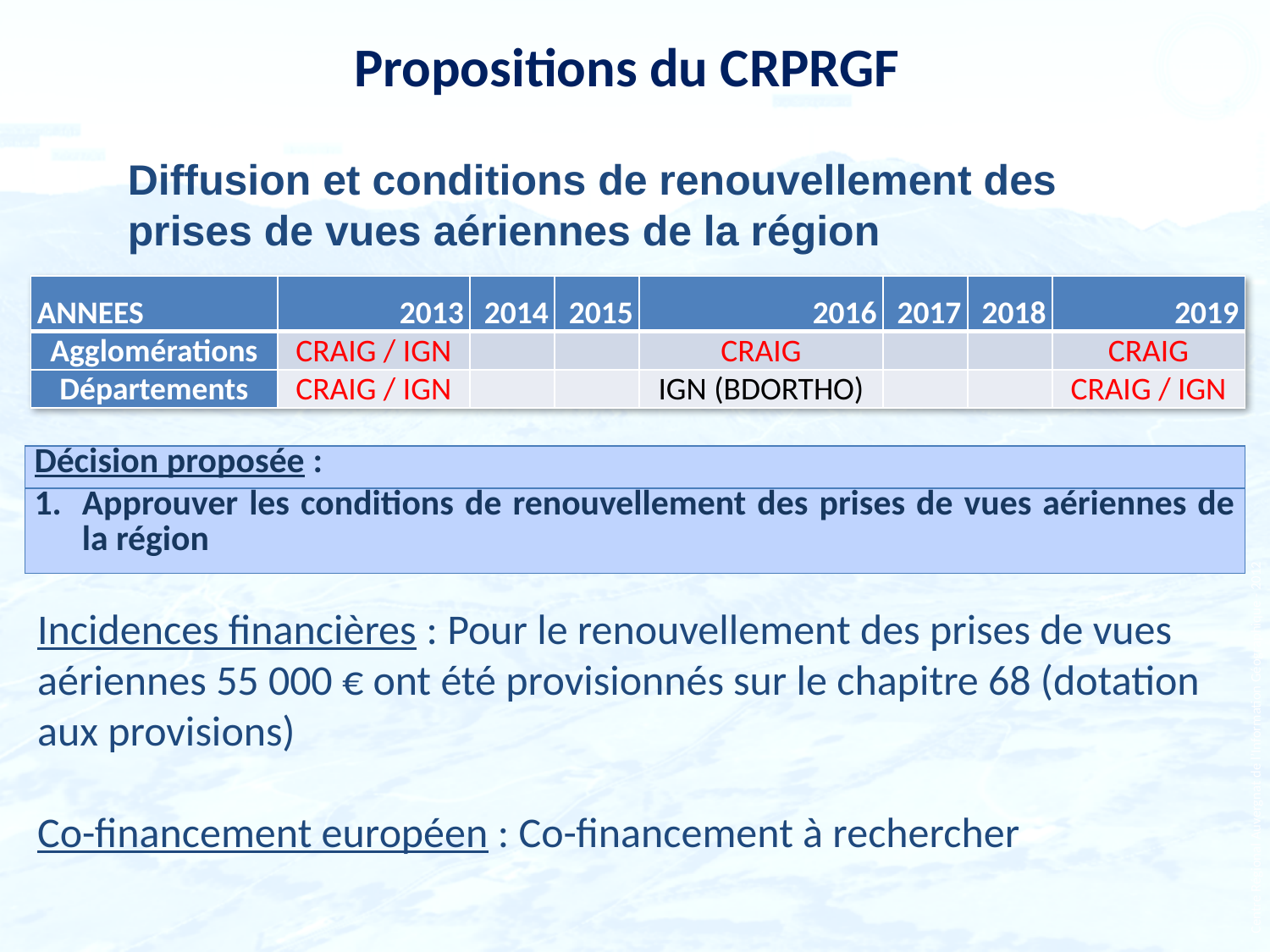

Propositions du CRPRGF
Diffusion et conditions de renouvellement des prises de vues aériennes de la région
| ANNEES | 2013 | 2014 | 2015 | 2016 | 2017 | 2018 | 2019 |
| --- | --- | --- | --- | --- | --- | --- | --- |
| Agglomérations | CRAIG / IGN |  |  | CRAIG |  |  | CRAIG |
| Départements | CRAIG / IGN |  |  | IGN (BDORTHO) |  |  | CRAIG / IGN |
| Décision proposée : |
| --- |
| Approuver les conditions de renouvellement des prises de vues aériennes de la région |
Incidences financières : Pour le renouvellement des prises de vues aériennes 55 000 € ont été provisionnés sur le chapitre 68 (dotation aux provisions)

Co-financement européen : Co-financement à rechercher